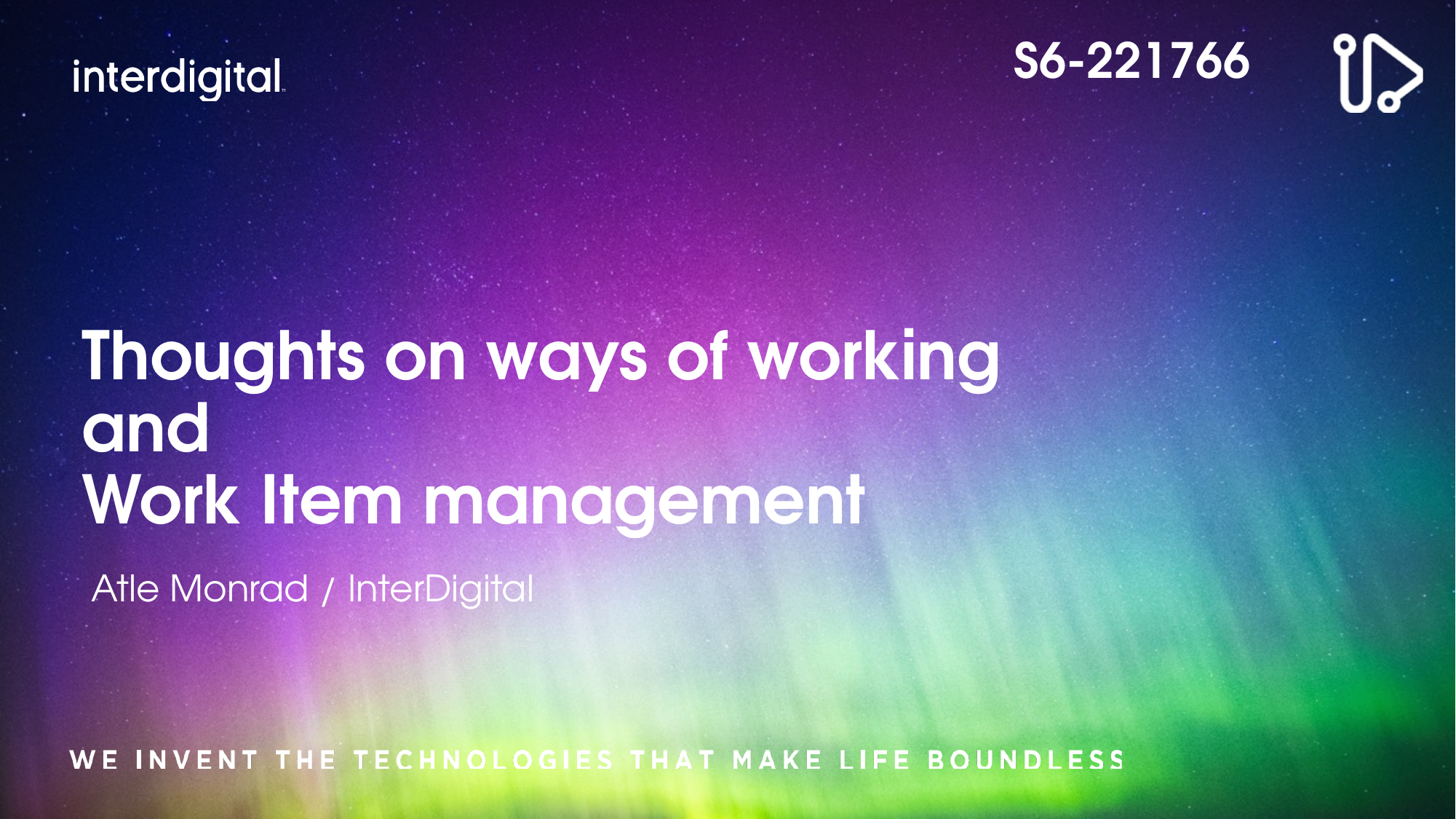

S6-221766
# Thoughts on ways of working and Work Item management
Atle Monrad / InterDigital